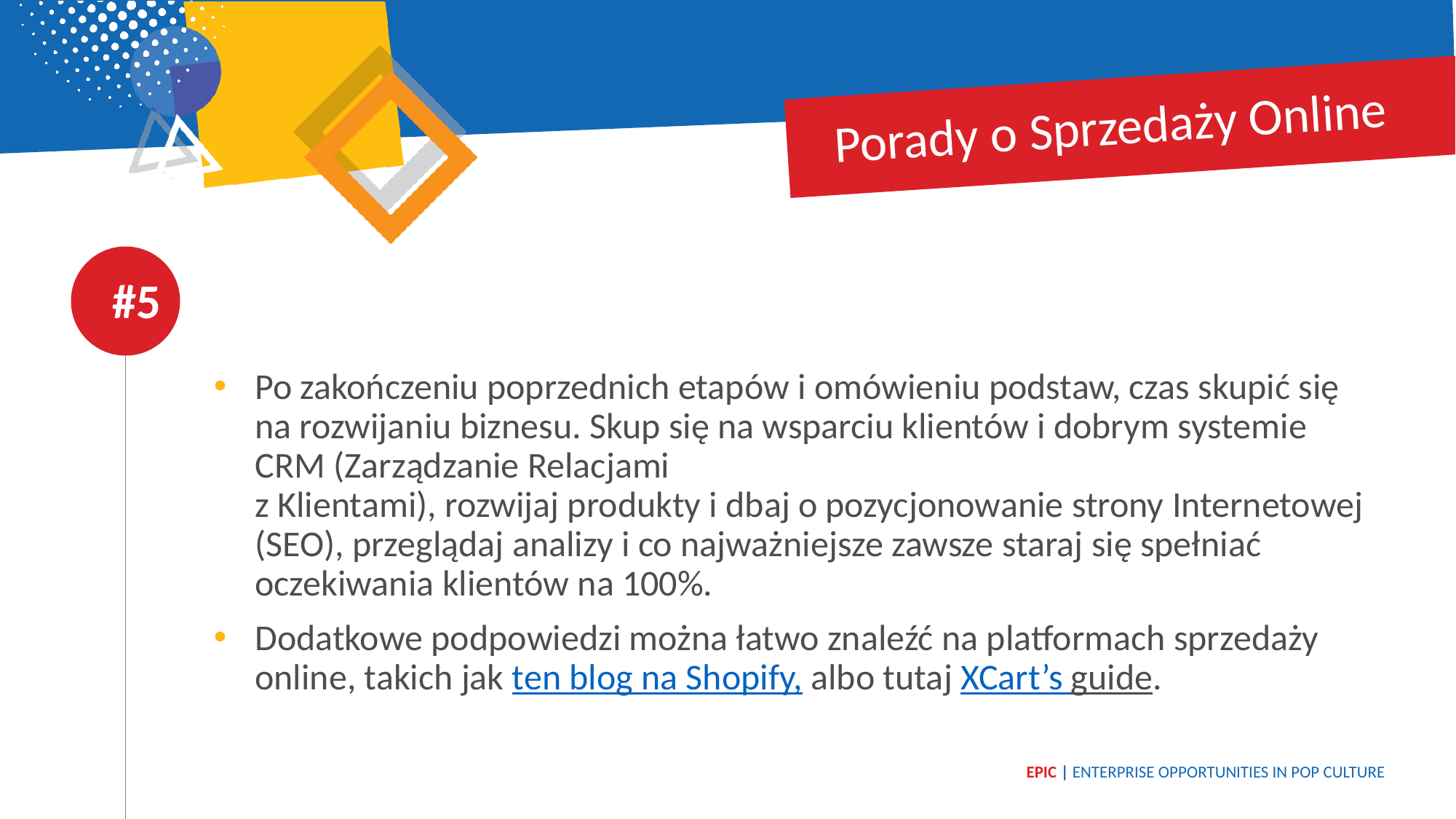

Porady o Sprzedaży Online

#5
Po zakończeniu poprzednich etapów i omówieniu podstaw, czas skupić się na rozwijaniu biznesu. Skup się na wsparciu klientów i dobrym systemie CRM (Zarządzanie Relacjami
z Klientami), rozwijaj produkty i dbaj o pozycjonowanie strony Internetowej (SEO), przeglądaj analizy i co najważniejsze zawsze staraj się spełniać oczekiwania klientów na 100%.
Dodatkowe podpowiedzi można łatwo znaleźć na platformach sprzedaży online, takich jak ten blog na Shopify, albo tutaj XCart’s guide.